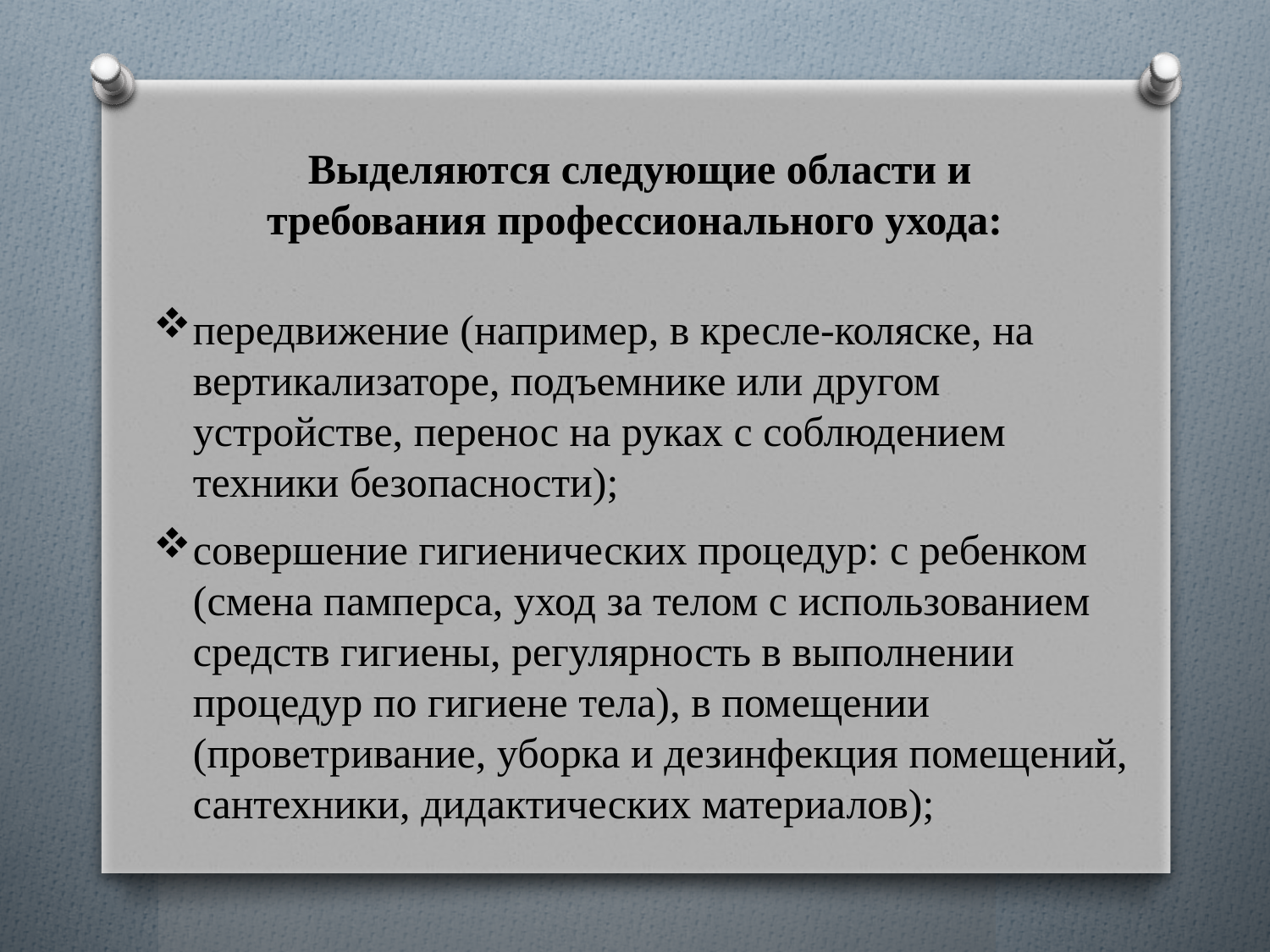

Выделяются следующие области и требования профессионального ухода:
передвижение (например, в кресле-коляске, на вертикализаторе, подъемнике или другом устройстве, перенос на руках с соблюдением техники безопасности);
совершение гигиенических процедур: с ребенком (смена памперса, уход за телом с использованием средств гигиены, регулярность в выполнении процедур по гигиене тела), в помещении (проветривание, уборка и дезинфекция помещений, сантехники, дидактических материалов);